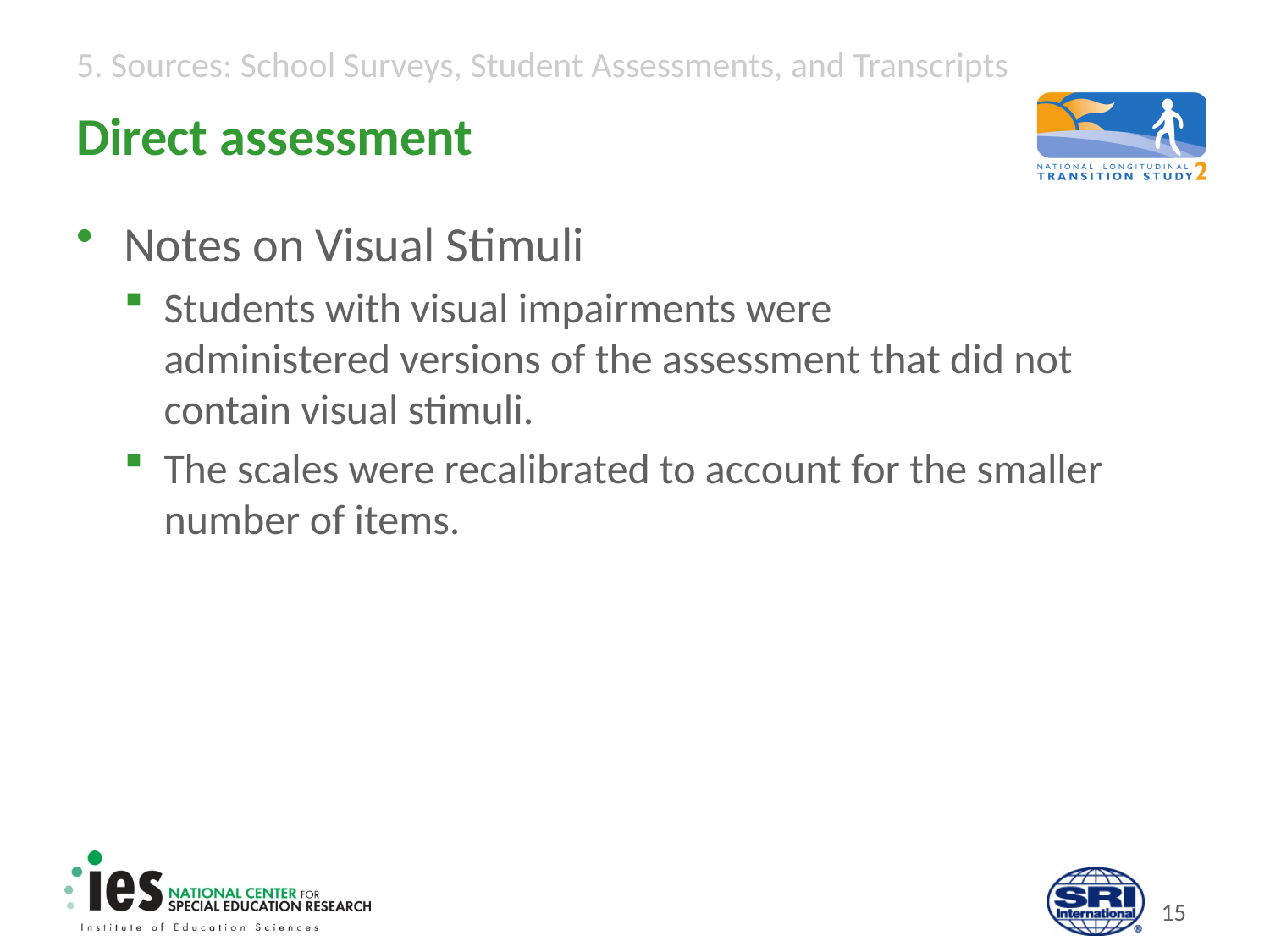

# Direct assessment
Notes on Visual Stimuli
Students with visual impairments were
administered versions of the assessment that did not contain visual stimuli.
The scales were recalibrated to account for the smaller number of items.

15